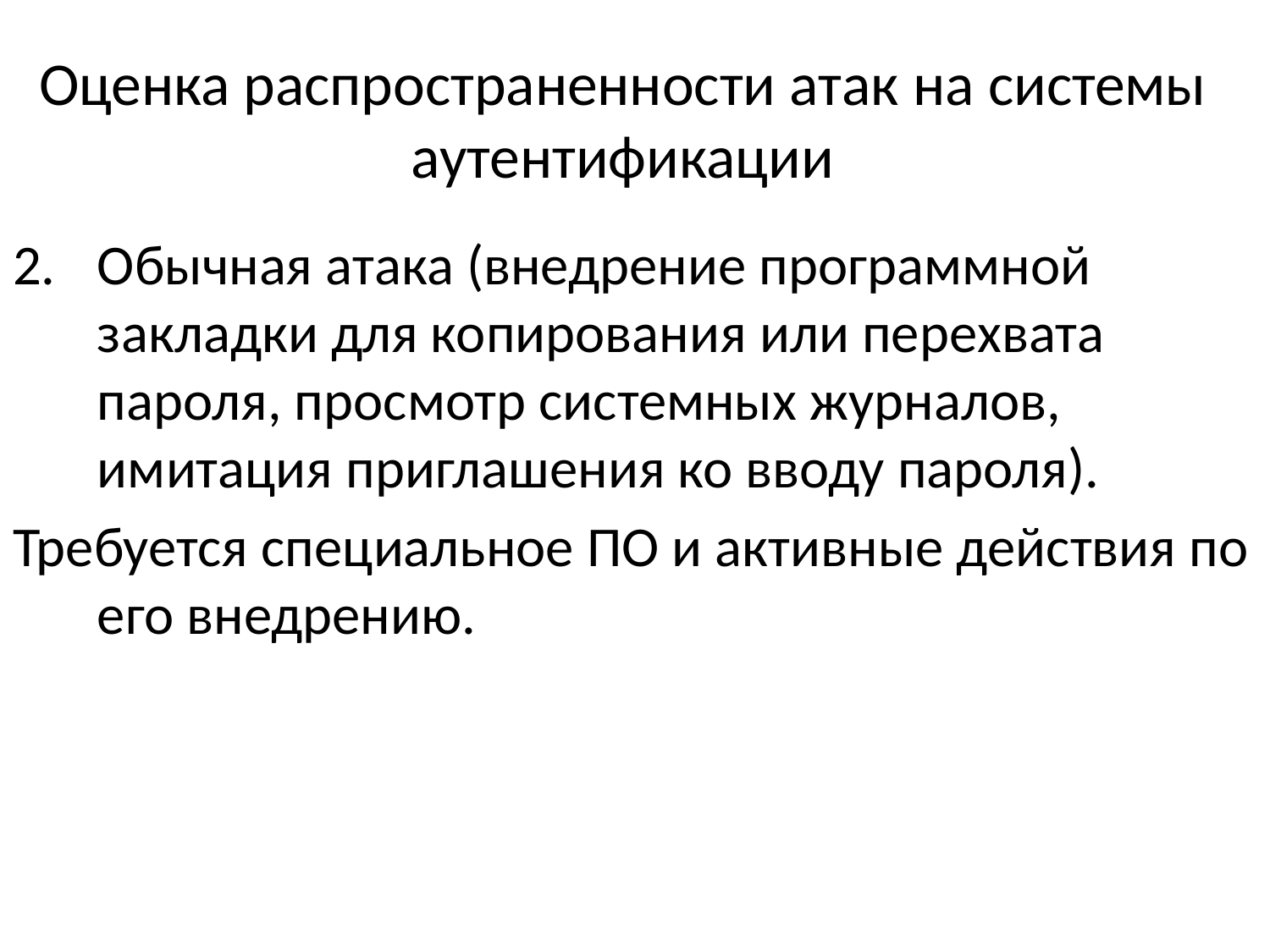

# Оценка распространенности атак на системы аутентификации
Обычная атака (внедрение программной закладки для копирования или перехвата пароля, просмотр системных журналов, имитация приглашения ко вводу пароля).
Требуется специальное ПО и активные действия по его внедрению.